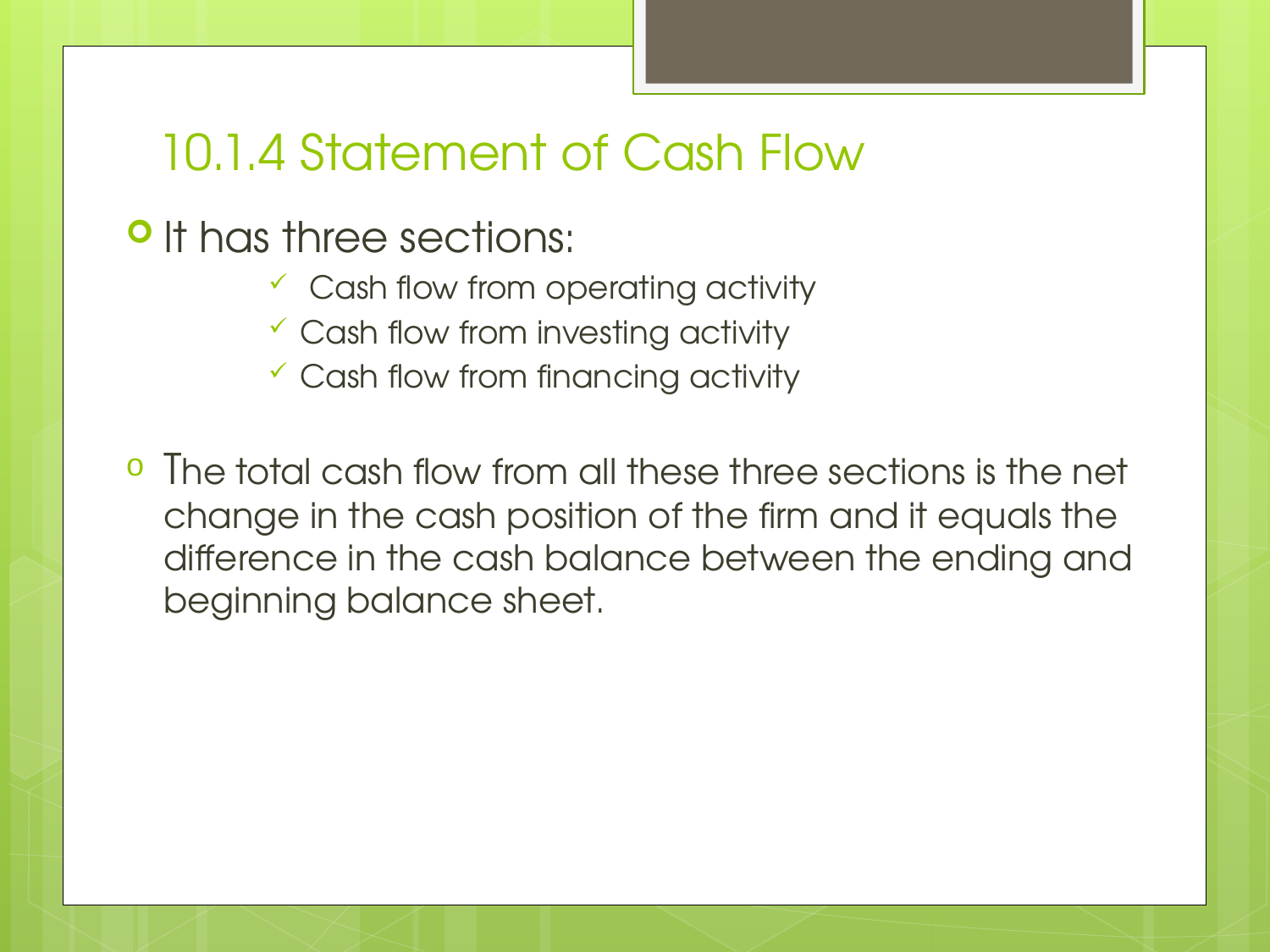

# 10.1.4 Statement of Cash Flow
It has three sections:
 Cash flow from operating activity
Cash flow from investing activity
Cash flow from financing activity

The total cash flow from all these three sections is the net change in the cash position of the firm and it equals the difference in the cash balance between the ending and beginning balance sheet.